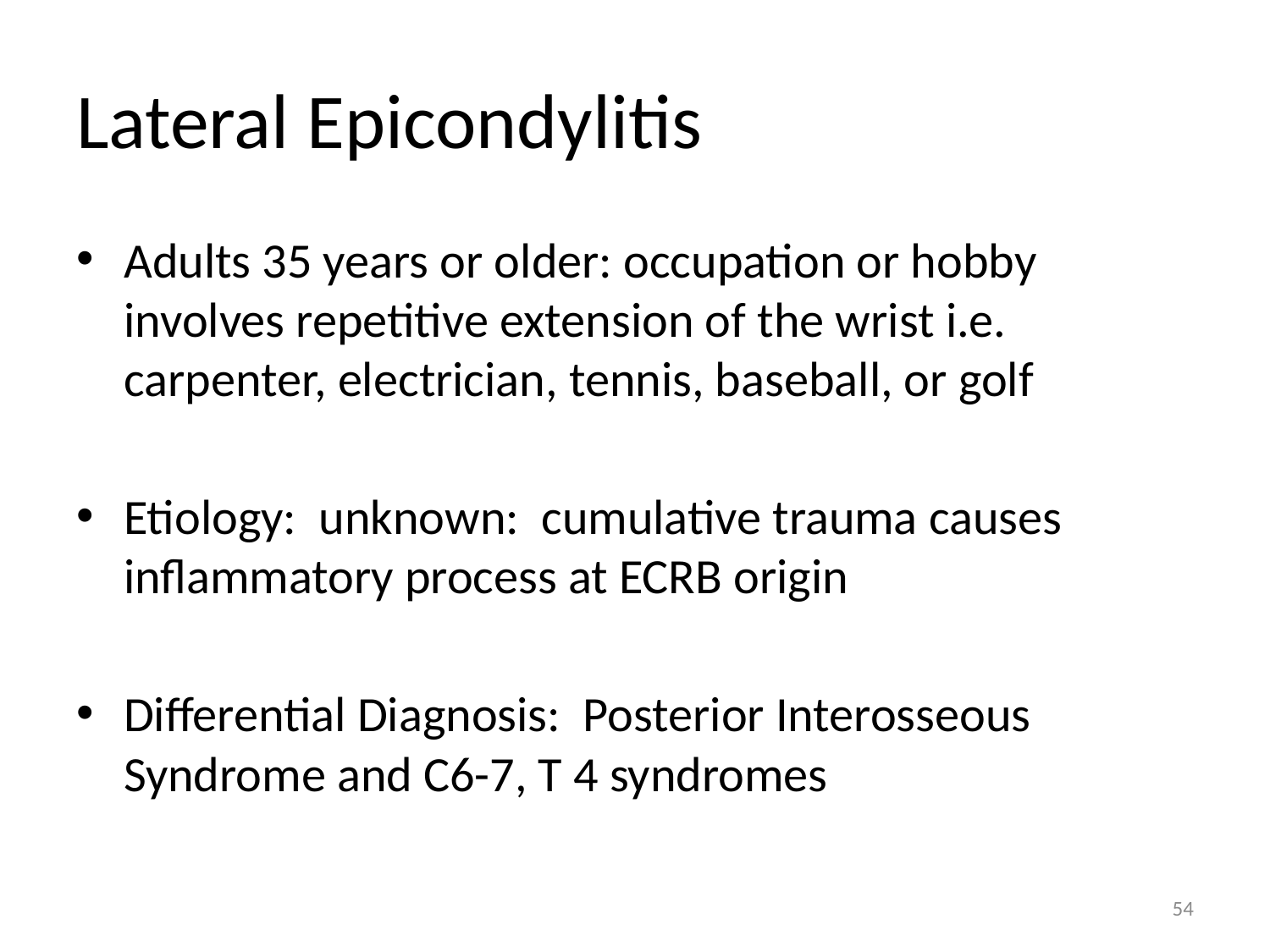

# Lateral Epicondylitis
Adults 35 years or older: occupation or hobby involves repetitive extension of the wrist i.e. carpenter, electrician, tennis, baseball, or golf

Etiology:  unknown:  cumulative trauma causes inflammatory process at ECRB origin

Differential Diagnosis:  Posterior Interosseous Syndrome and C6-7, T 4 syndromes
54